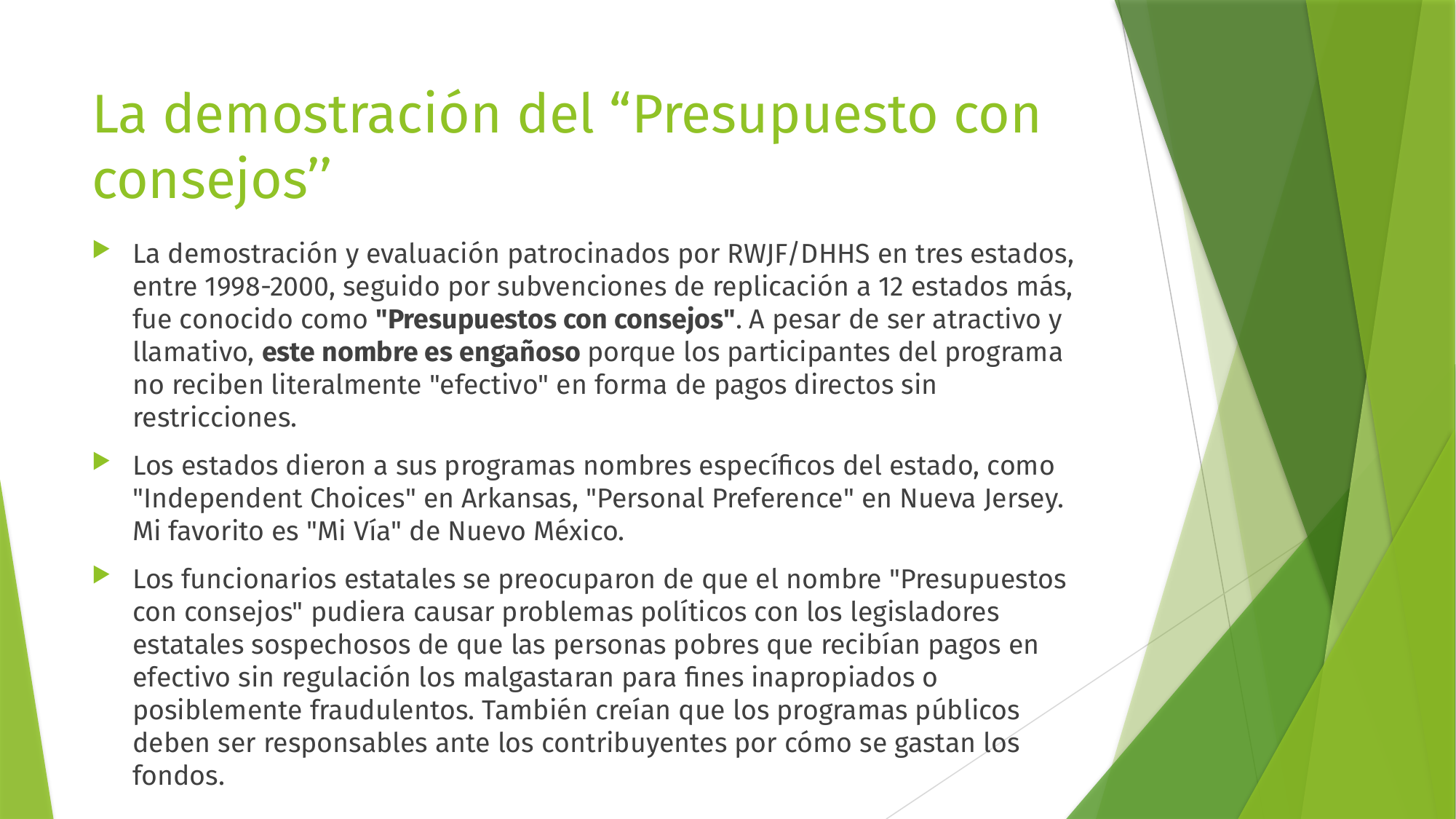

# La demostración del “Presupuesto con consejos’’
La demostración y evaluación patrocinados por RWJF/DHHS en tres estados, entre 1998-2000, seguido por subvenciones de replicación a 12 estados más, fue conocido como "Presupuestos con consejos". A pesar de ser atractivo y llamativo, este nombre es engañoso porque los participantes del programa no reciben literalmente "efectivo" en forma de pagos directos sin restricciones.
Los estados dieron a sus programas nombres específicos del estado, como "Independent Choices" en Arkansas, "Personal Preference" en Nueva Jersey. Mi favorito es "Mi Vía" de Nuevo México.
Los funcionarios estatales se preocuparon de que el nombre "Presupuestos con consejos" pudiera causar problemas políticos con los legisladores estatales sospechosos de que las personas pobres que recibían pagos en efectivo sin regulación los malgastaran para fines inapropiados o posiblemente fraudulentos. También creían que los programas públicos deben ser responsables ante los contribuyentes por cómo se gastan los fondos.